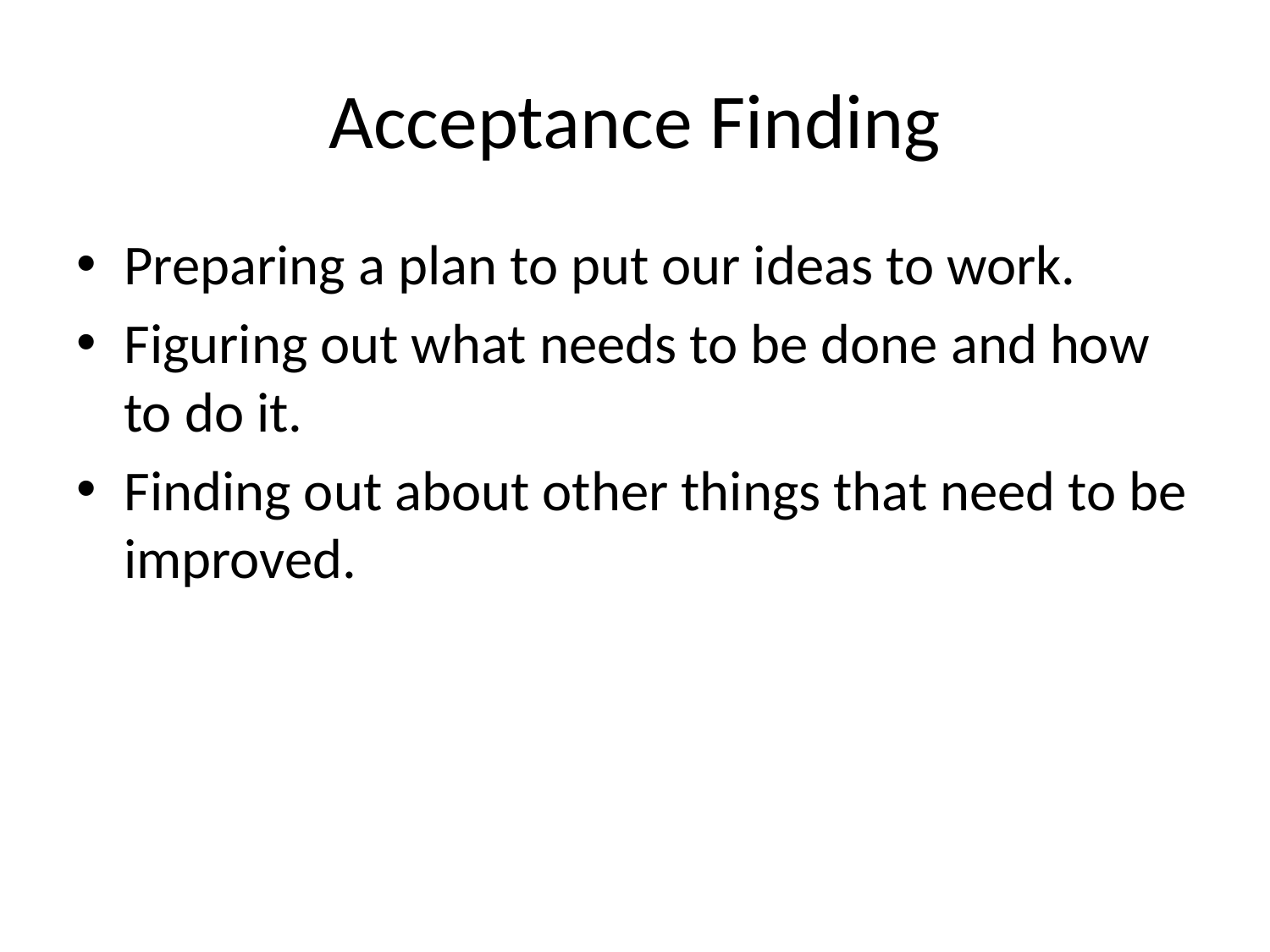

# Acceptance Finding
Preparing a plan to put our ideas to work.
Figuring out what needs to be done and how to do it.
Finding out about other things that need to be improved.